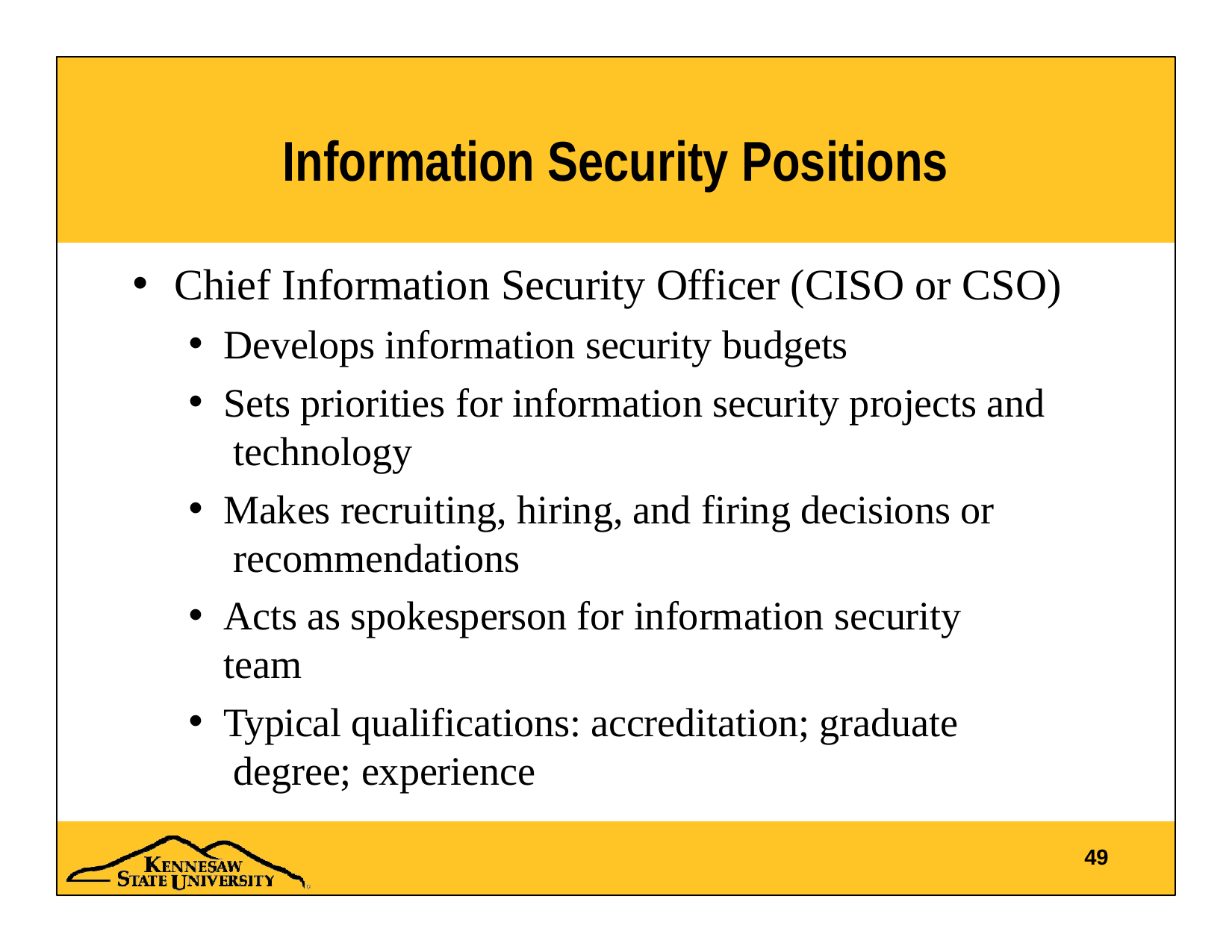

# Information Security Positions
Chief Information Security Officer (CISO or CSO)
Develops information security budgets
Sets priorities for information security projects and  technology
Makes recruiting, hiring, and firing decisions or  recommendations
Acts as spokesperson for information security team
Typical qualifications: accreditation; graduate  degree; experience

49